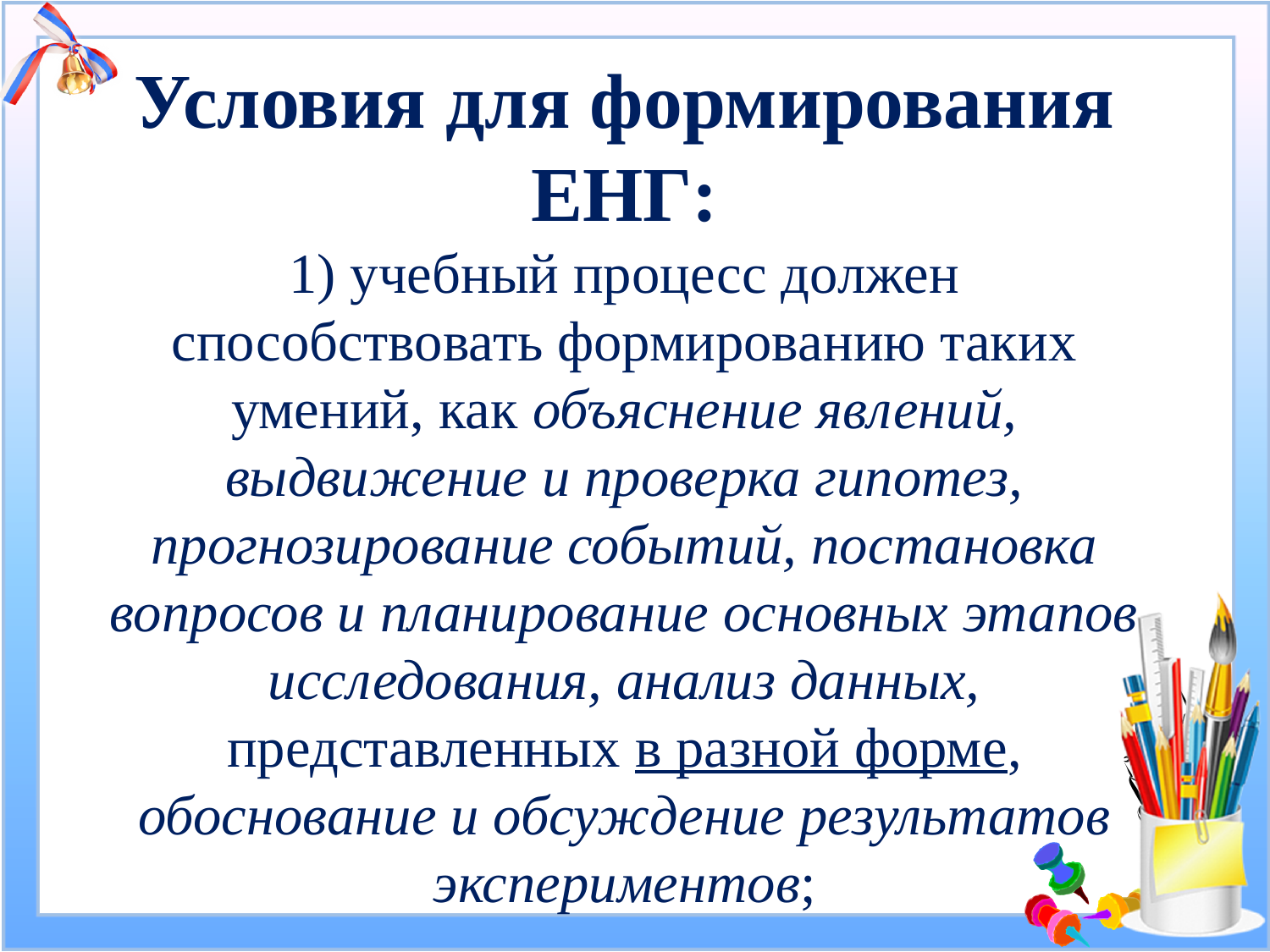

# Условия для формирования ЕНГ: 1) учебный процесс должен способствовать формированию таких умений, как объяснение явлений, выдвижение и проверка гипотез, прогнозирование событий, постановка вопросов и планирование основных этапов исследования, анализ данных, представленных в разной форме, обоснование и обсуждение результатов экспериментов;